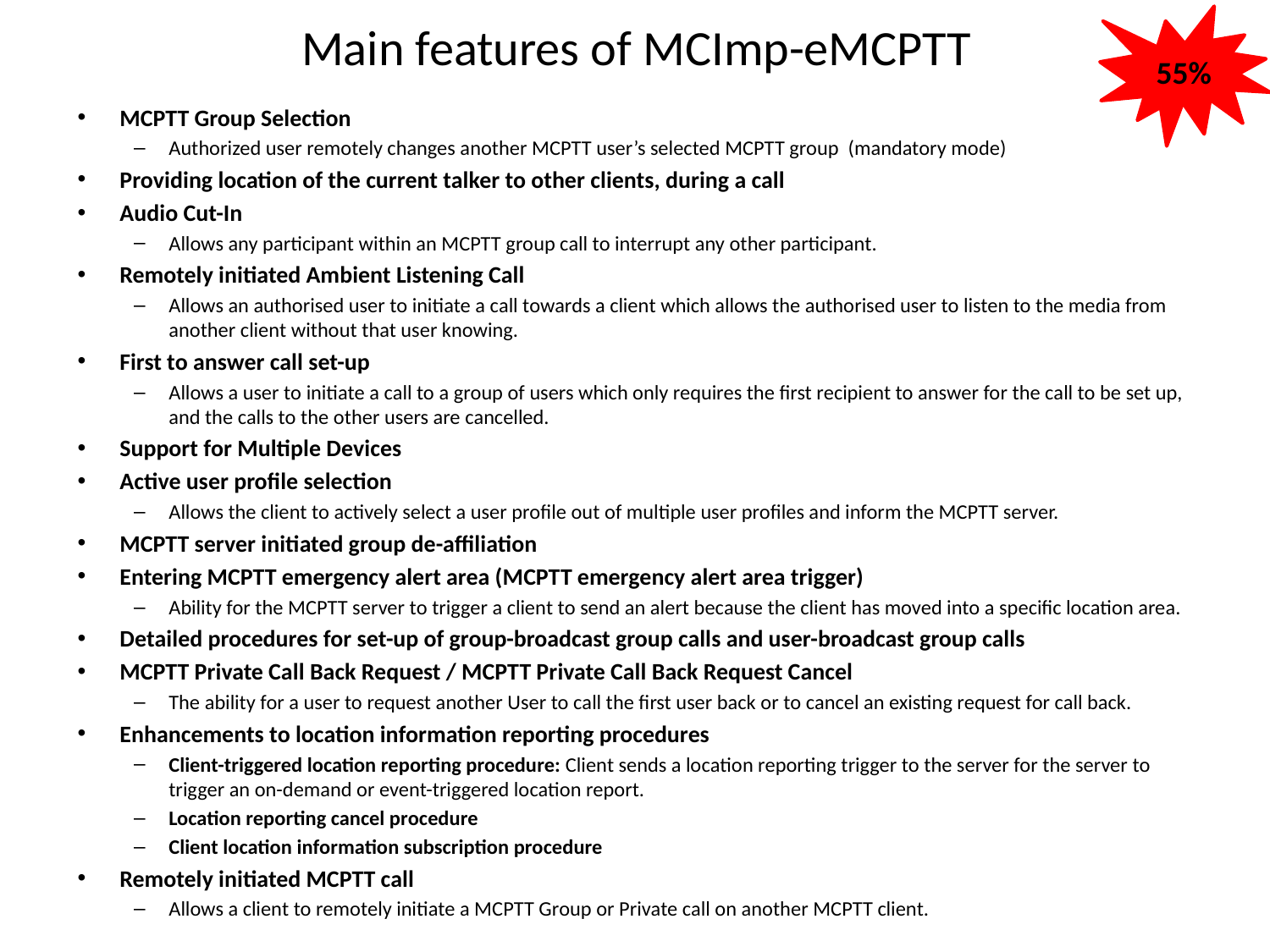

55%
# Main features of MCImp-eMCPTT
MCPTT Group Selection
Authorized user remotely changes another MCPTT user’s selected MCPTT group  (mandatory mode)
Providing location of the current talker to other clients, during a call
Audio Cut-In
Allows any participant within an MCPTT group call to interrupt any other participant.
Remotely initiated Ambient Listening Call
Allows an authorised user to initiate a call towards a client which allows the authorised user to listen to the media from another client without that user knowing.
First to answer call set-up
Allows a user to initiate a call to a group of users which only requires the first recipient to answer for the call to be set up, and the calls to the other users are cancelled.
Support for Multiple Devices
Active user profile selection
Allows the client to actively select a user profile out of multiple user profiles and inform the MCPTT server.
MCPTT server initiated group de-affiliation
Entering MCPTT emergency alert area (MCPTT emergency alert area trigger)
Ability for the MCPTT server to trigger a client to send an alert because the client has moved into a specific location area.
Detailed procedures for set-up of group-broadcast group calls and user-broadcast group calls
MCPTT Private Call Back Request / MCPTT Private Call Back Request Cancel
The ability for a user to request another User to call the first user back or to cancel an existing request for call back.
Enhancements to location information reporting procedures
Client-triggered location reporting procedure: Client sends a location reporting trigger to the server for the server to trigger an on-demand or event-triggered location report.
Location reporting cancel procedure
Client location information subscription procedure
Remotely initiated MCPTT call
Allows a client to remotely initiate a MCPTT Group or Private call on another MCPTT client.